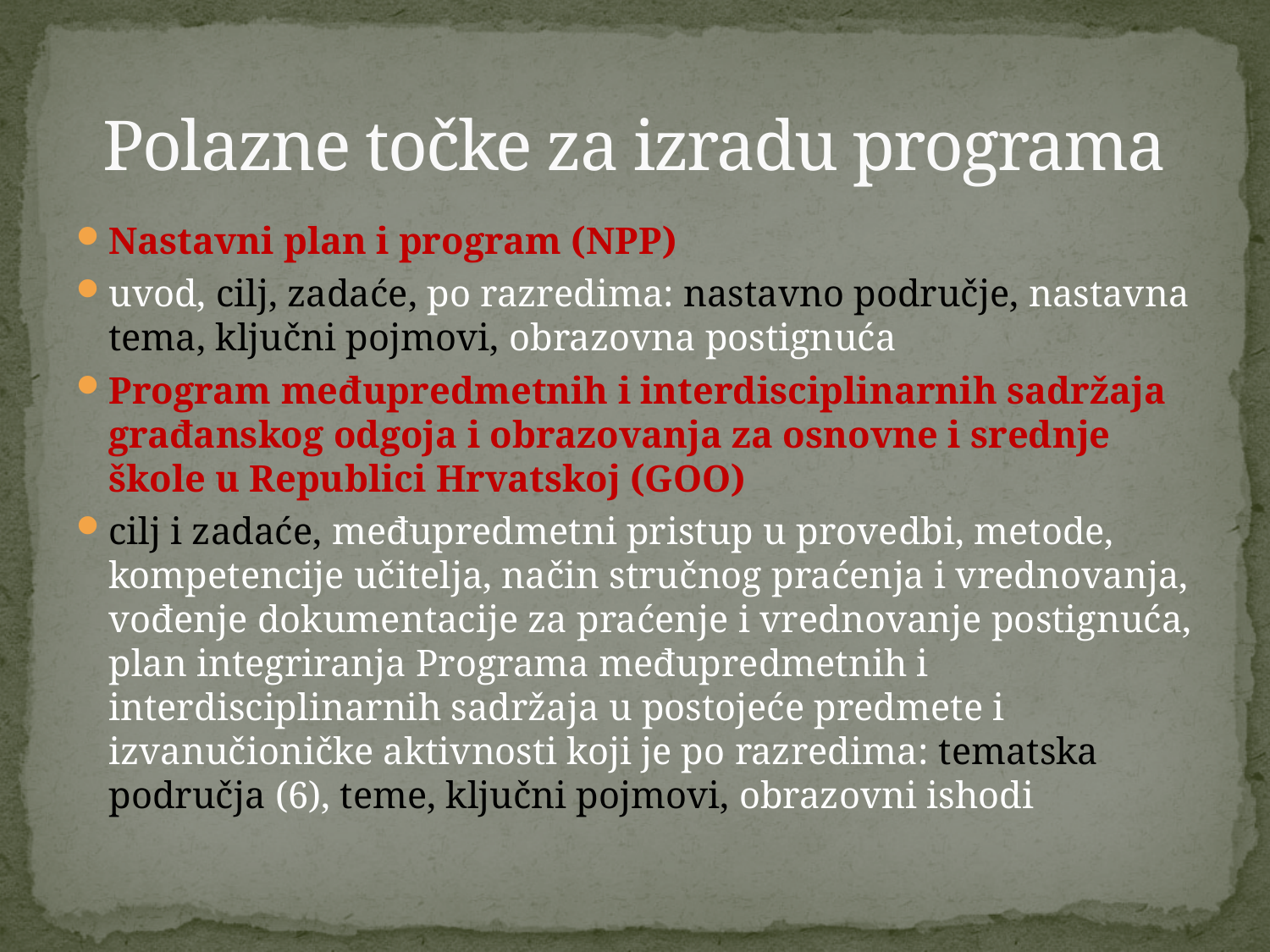

# Polazne točke za izradu programa
Nastavni plan i program (NPP)
uvod, cilj, zadaće, po razredima: nastavno područje, nastavna tema, ključni pojmovi, obrazovna postignuća
Program međupredmetnih i interdisciplinarnih sadržaja građanskog odgoja i obrazovanja za osnovne i srednje škole u Republici Hrvatskoj (GOO)
cilj i zadaće, međupredmetni pristup u provedbi, metode, kompetencije učitelja, način stručnog praćenja i vrednovanja, vođenje dokumentacije za praćenje i vrednovanje postignuća, plan integriranja Programa međupredmetnih i interdisciplinarnih sadržaja u postojeće predmete i izvanučioničke aktivnosti koji je po razredima: tematska područja (6), teme, ključni pojmovi, obrazovni ishodi